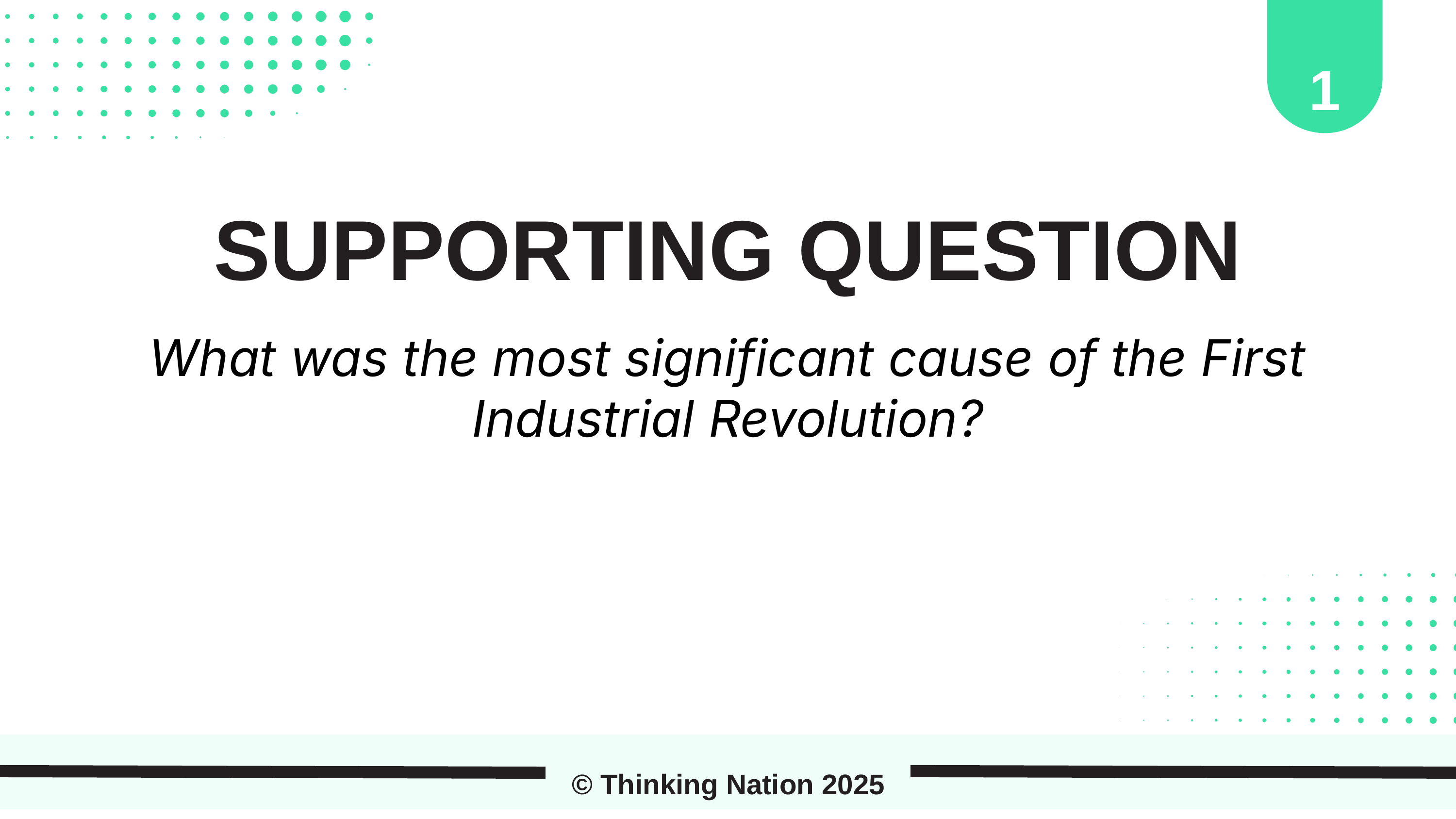

1
SUPPORTING QUESTION
What was the most significant cause of the First Industrial Revolution?

© Thinking Nation 2025